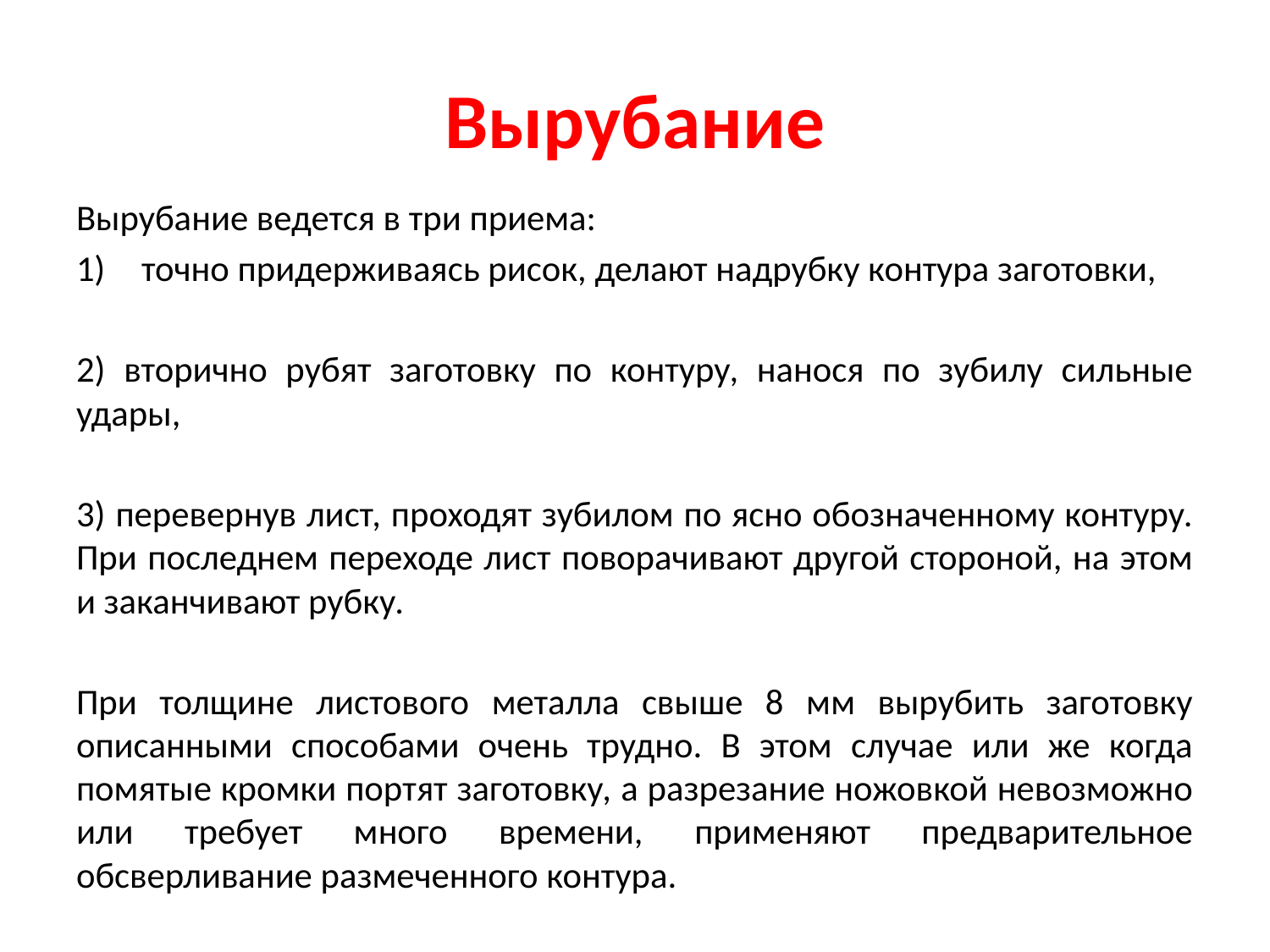

# Вырубание
Вырубание ведется в три приема:
точно придерживаясь рисок, делают надрубку контура заготовки,

2) вторично рубят заготовку по контуру, нанося по зубилу сильные удары,

3) перевернув лист, проходят зубилом по ясно обозначенному контуру. При последнем переходе лист поворачивают другой стороной, на этом и заканчивают рубку.

При толщине листового металла свыше 8 мм вырубить заготовку описанными способами очень трудно. В этом случае или же когда помятые кромки портят заготовку, а разрезание ножовкой невозможно или требует много времени, применяют предварительное обсверливание размеченного контура.